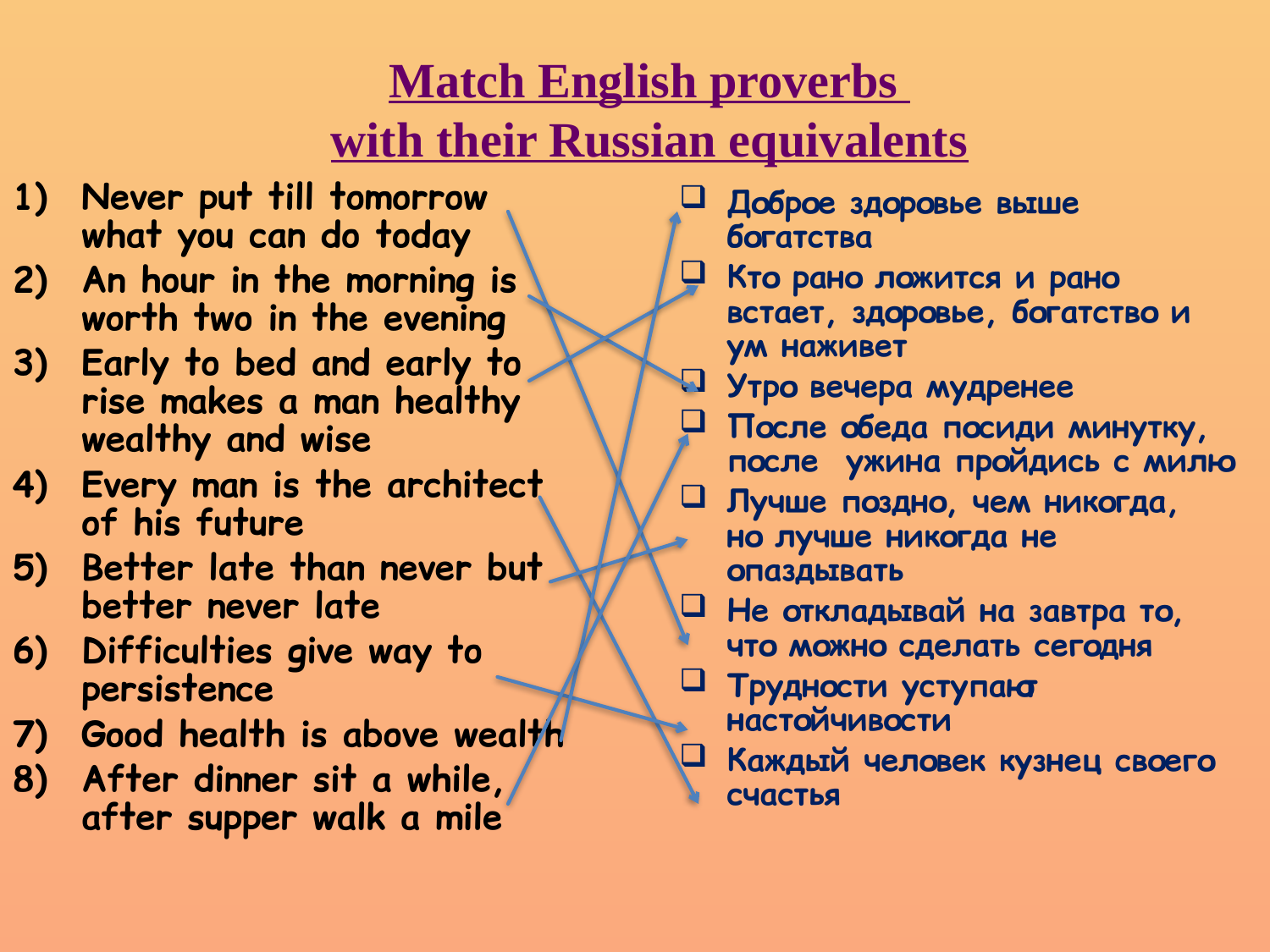

Match English proverbs
with their Russian equivalents
Never put till tomorrow what you can do today
An hour in the morning is worth two in the evening
Early to bed and early to rise makes a man healthy wealthy and wise
Every man is the architect of his future
Better late than never but better never late
Difficulties give way to persistence
Good health is above wealth
After dinner sit a while, after supper walk a mile

Доброе здоровье выше богатства
Кто рано ложится и рано встает, здоровье, богатство и ум наживет
Утро вечера мудренее
После обеда посиди минутку, после  ужина пройдись с милю
Лучше поздно, чем никогда, но лучше никогда не опаздывать
Не откладывай на завтра то, что можно сделать сегодня
Трудности уступают настойчивости
Каждый человек кузнец своего счастья